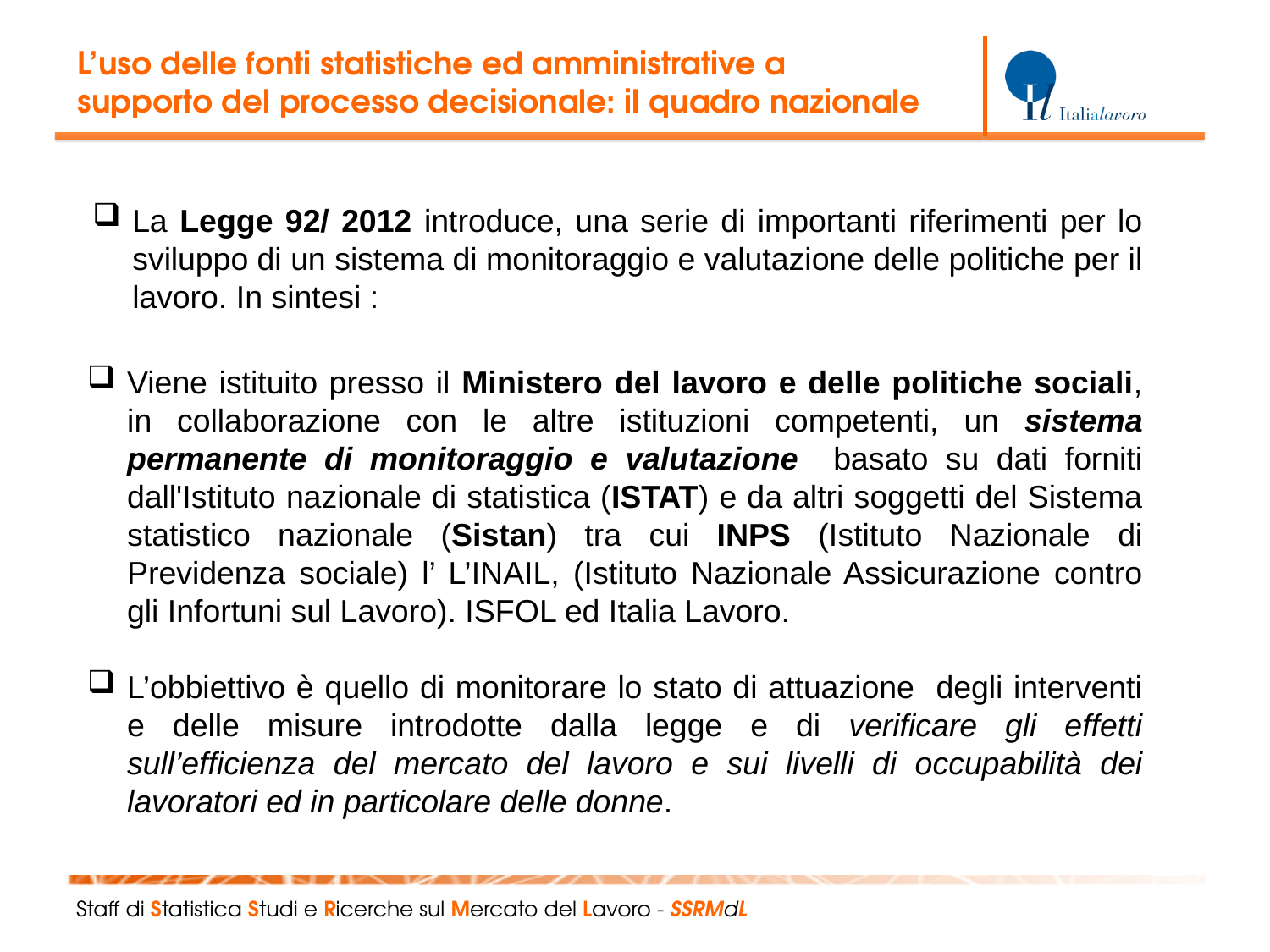

L’uso delle fonti statistiche ed amministrative a
supporto del processo decisionale: il quadro nazionale
La Legge 92/ 2012 introduce, una serie di importanti riferimenti per lo sviluppo di un sistema di monitoraggio e valutazione delle politiche per il lavoro. In sintesi :
Viene istituito presso il Ministero del lavoro e delle politiche sociali, in collaborazione con le altre istituzioni competenti, un sistema permanente di monitoraggio e valutazione  basato su dati forniti dall'Istituto nazionale di statistica (ISTAT) e da altri soggetti del Sistema statistico nazionale (Sistan) tra cui INPS (Istituto Nazionale di Previdenza sociale) l’ L’INAIL, (Istituto Nazionale Assicurazione contro gli Infortuni sul Lavoro). ISFOL ed Italia Lavoro.

L’obbiettivo è quello di monitorare lo stato di attuazione  degli interventi e delle misure introdotte dalla legge e di verificare gli effetti sull’efficienza del mercato del lavoro e sui livelli di occupabilità dei lavoratori ed in particolare delle donne.
Staff di Statistica Studi e Ricerche sul Mercato del Lavoro - SSRMdL